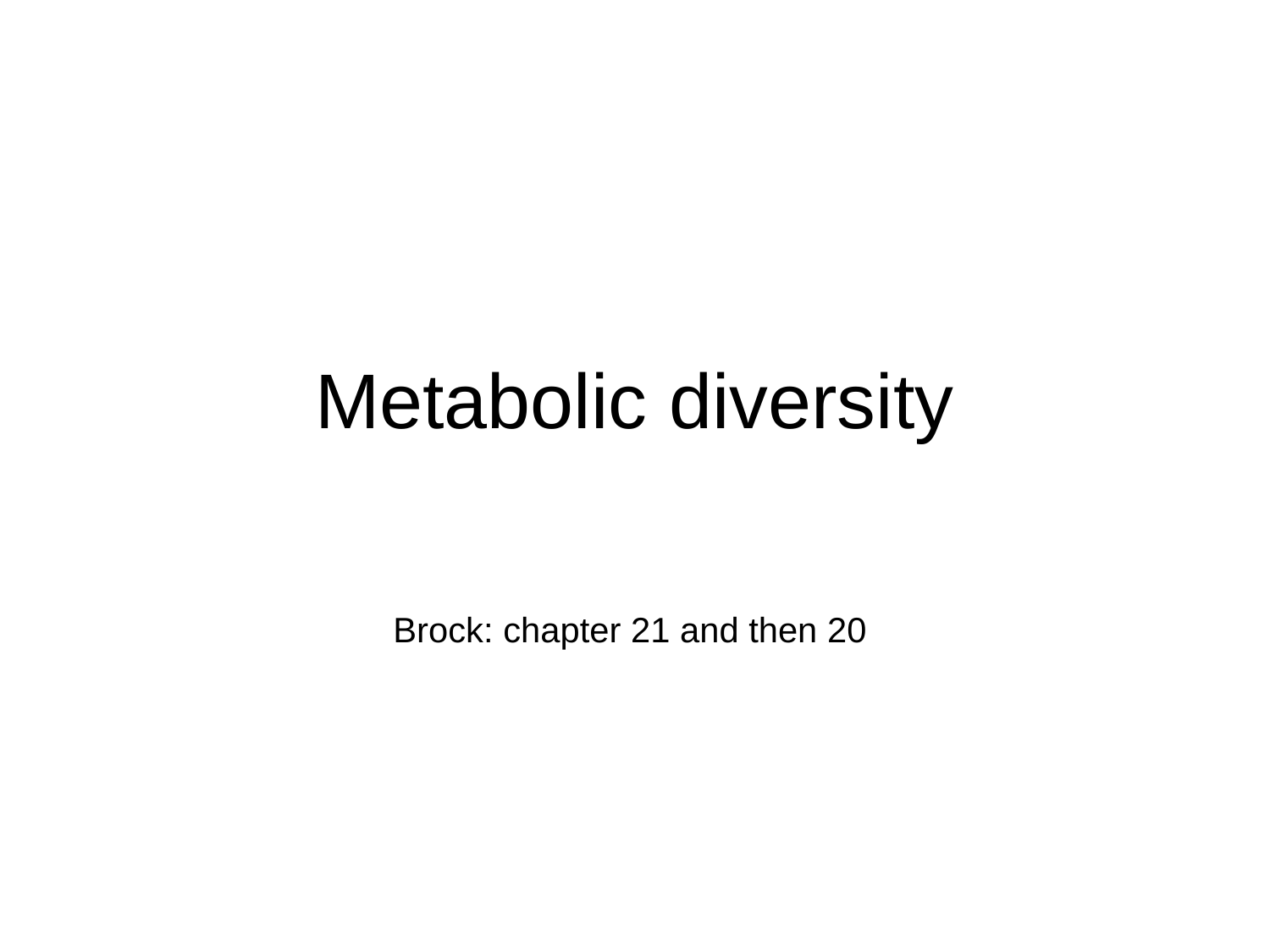

# Metabolic diversity

Brock: chapter 21 and then 20